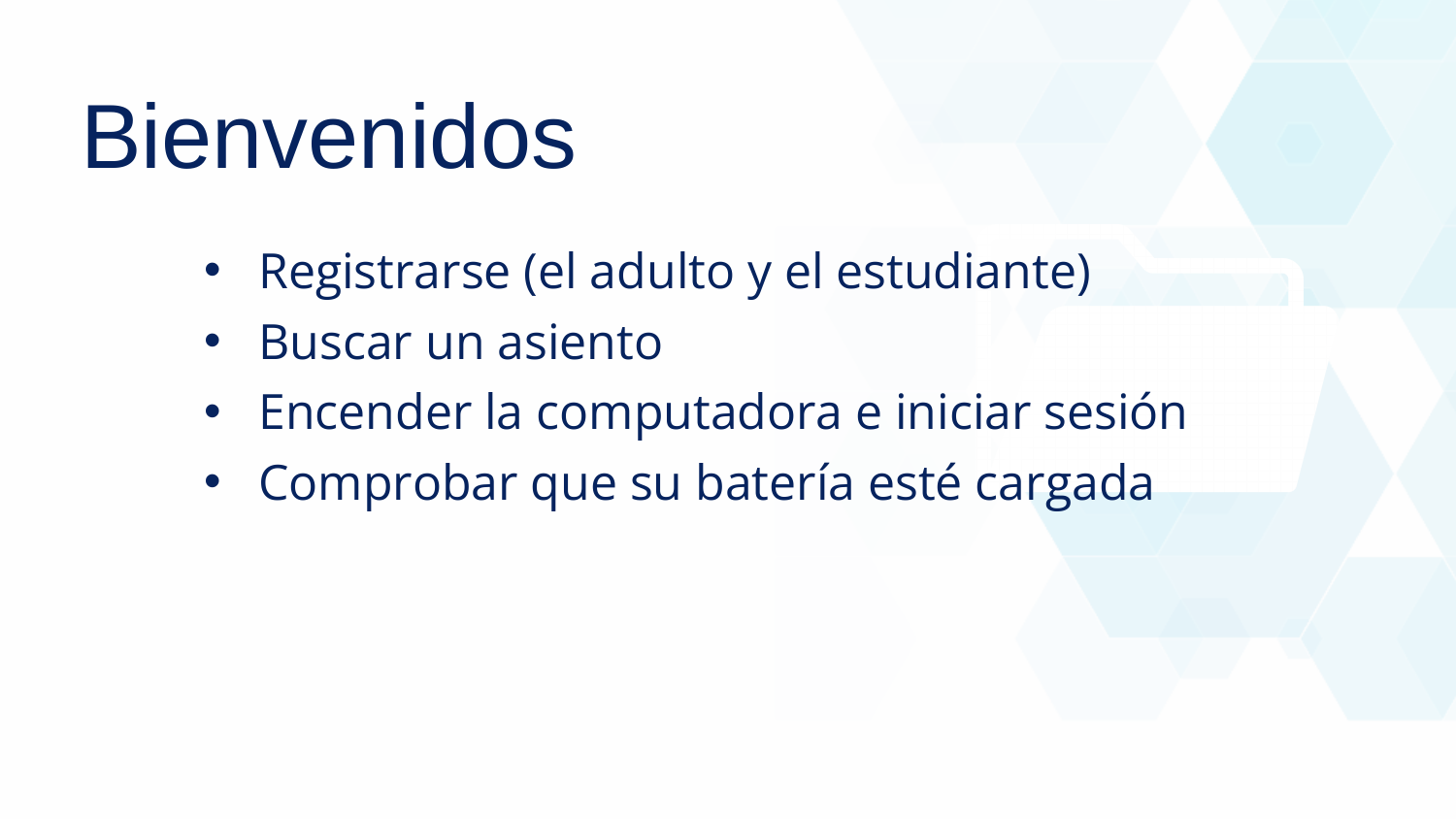

Bienvenidos
Registrarse (el adulto y el estudiante)
Buscar un asiento
Encender la computadora e iniciar sesión
Comprobar que su batería esté cargada